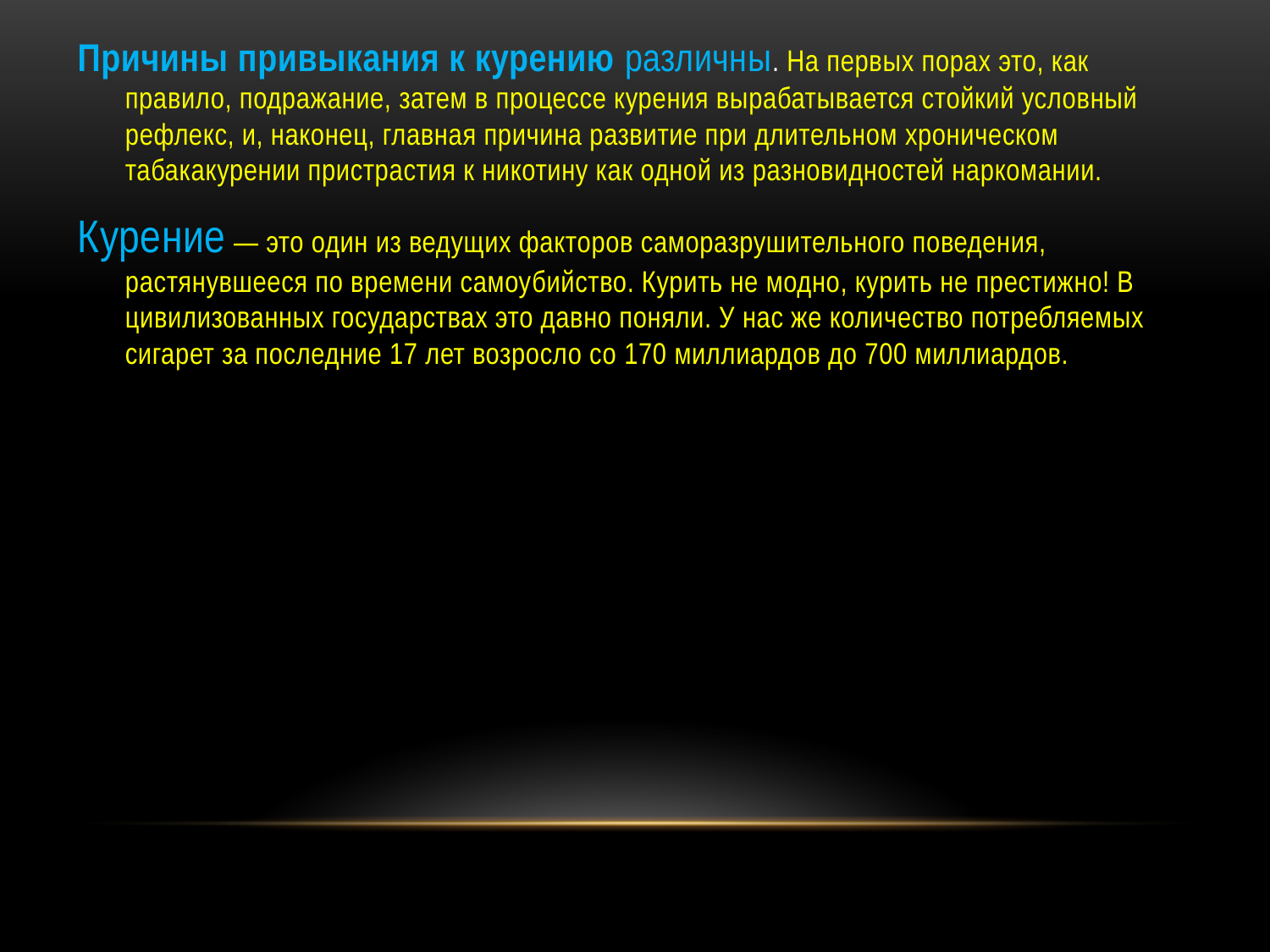

Причины привыкания к курению различны. На первых порах это, как правило, подражание, затем в процессе курения вырабатывается стойкий условный рефлекс, и, наконец, главная причина развитие при длительном хроническом табакакурении пристрастия к никотину как одной из разновидностей наркомании.
Курение — это один из ведущих факторов саморазрушительного поведения, растянувшееся по времени самоубийство. Курить не модно, курить не престижно! В цивилизованных государствах это давно поняли. У нас же количество потребляемых сигарет за последние 17 лет возросло со 170 миллиардов до 700 миллиардов.